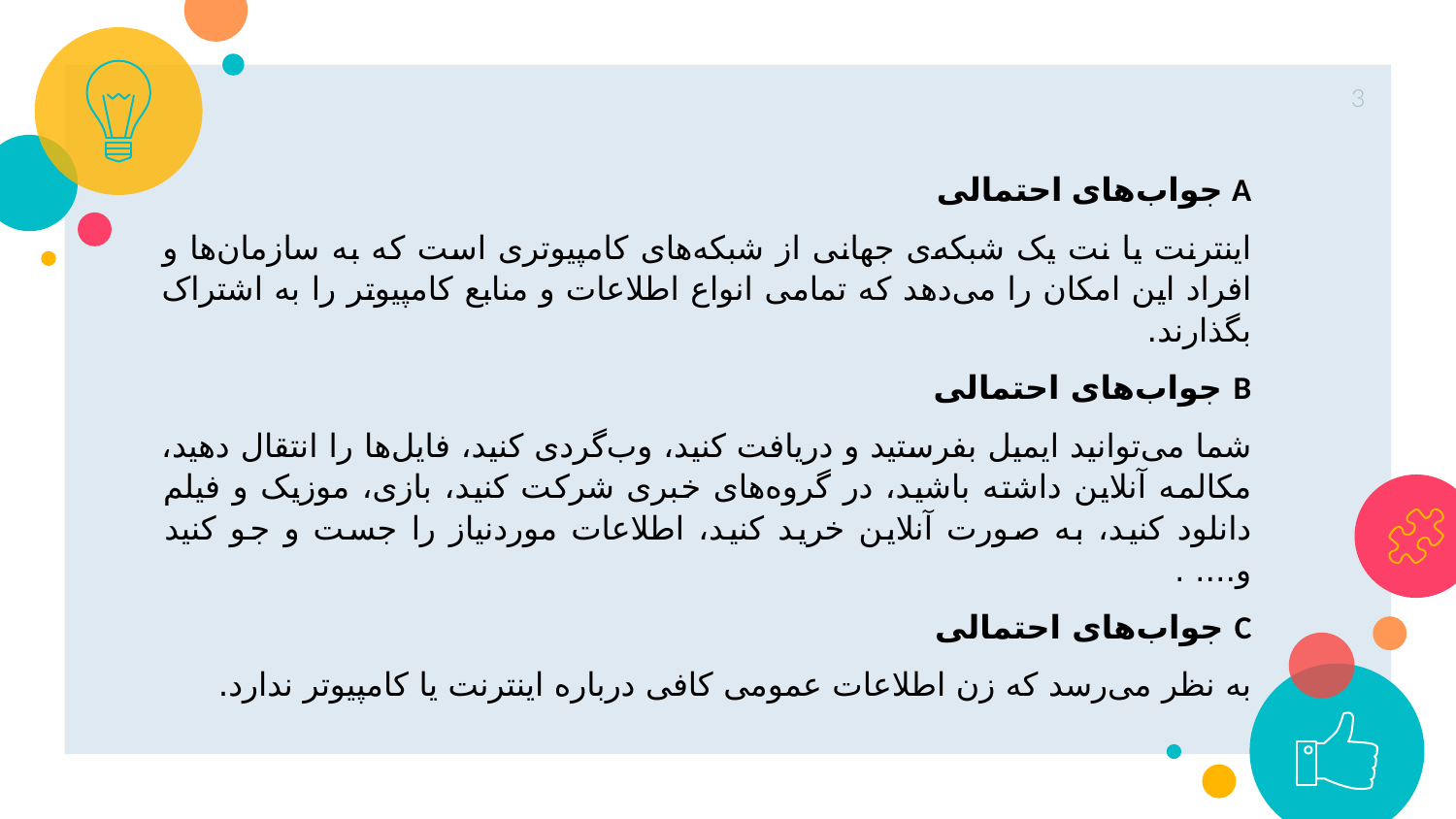

3
A جواب‌های احتمالی
اینترنت یا نت یک شبکه‌ی جهانی از شبکه‌های کامپیوتری است که به سازمان‌ها و افراد این امکان را می‌دهد که تمامی انواع اطلاعات و منابع کامپیوتر را به اشتراک بگذارند.
B جواب‌های احتمالی
شما می‌توانید ایمیل بفرستید و دریافت کنید، وب‌گردی کنید، فایل‌ها را انتقال دهید، مکالمه آنلاین داشته باشید، در گروه‌های خبری شرکت کنید، بازی، موزیک و فیلم دانلود کنید، به صورت آنلاین خرید کنید، اطلاعات موردنیاز را جست و جو کنید و.... .
C جواب‌های احتمالی
به نظر می‌رسد که زن اطلاعات عمومی کافی درباره اینترنت یا کامپیوتر ندارد.